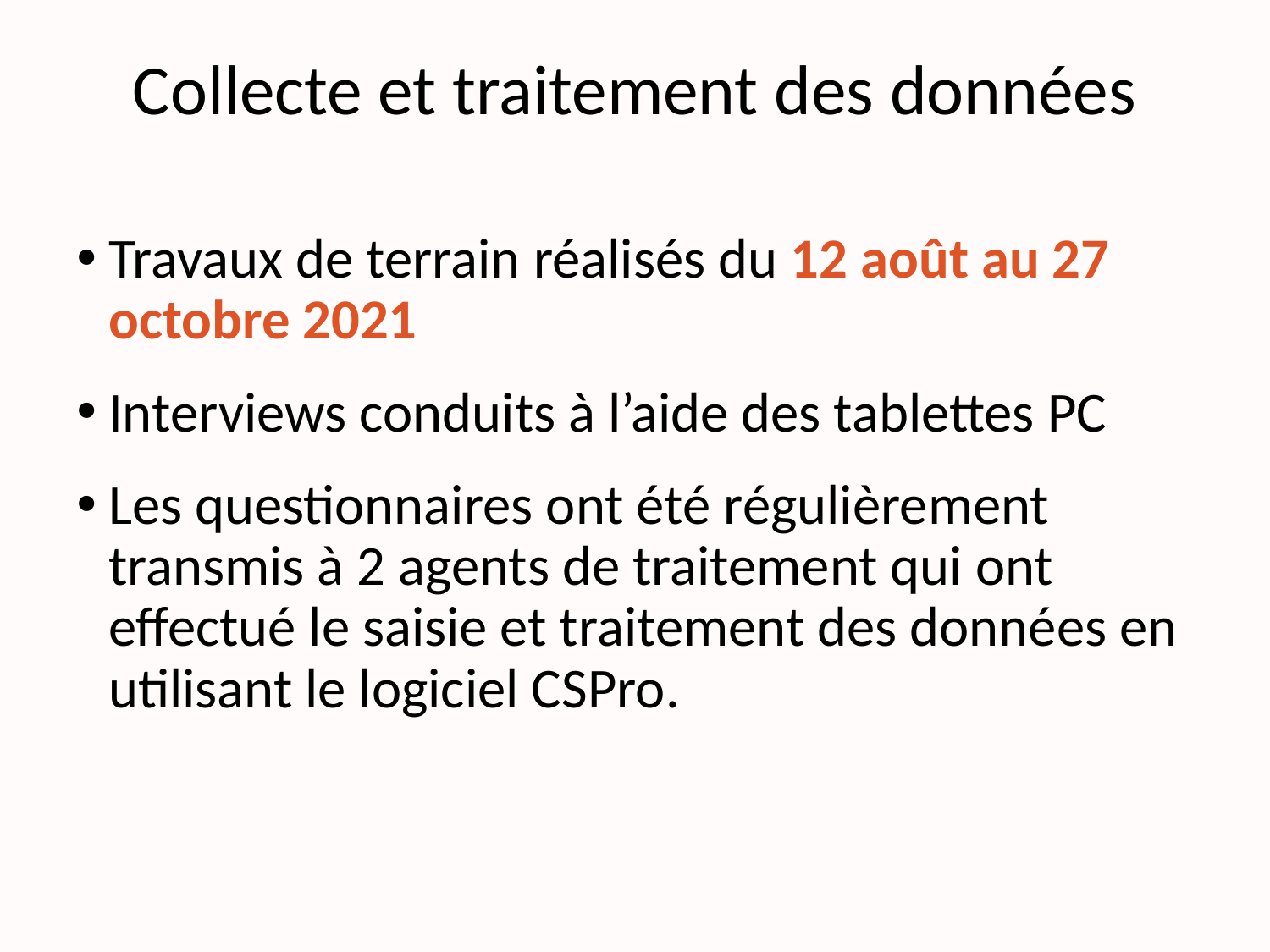

# Collecte et traitement des données
Travaux de terrain réalisés du 12 août au 27 octobre 2021
Interviews conduits à l’aide des tablettes PC
Les questionnaires ont été régulièrement transmis à 2 agents de traitement qui ont effectué le saisie et traitement des données en utilisant le logiciel CSPro.